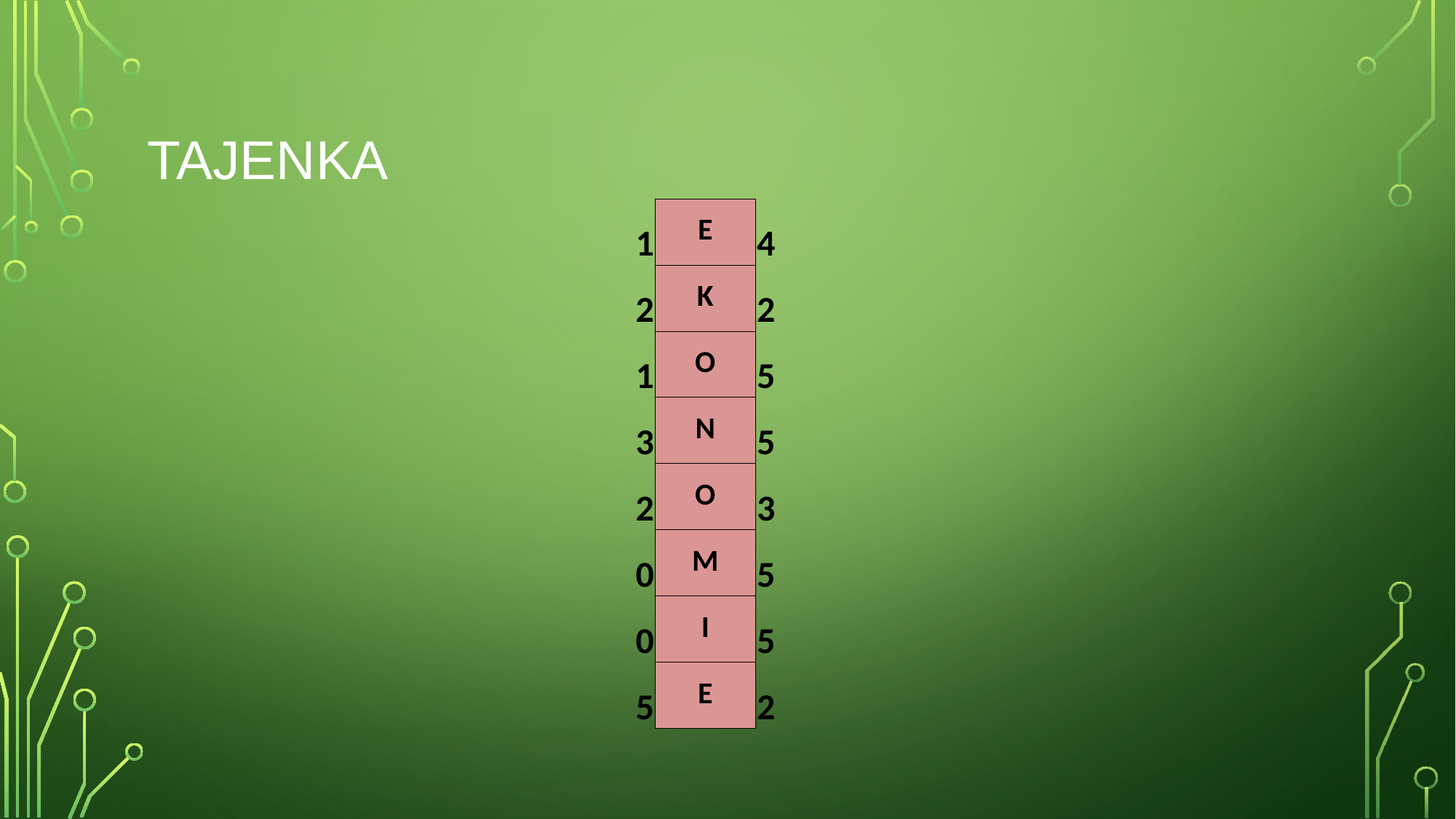

# Tajenka
| 1 | E | 4 |
| --- | --- | --- |
| 2 | K | 2 |
| 1 | O | 5 |
| 3 | N | 5 |
| 2 | O | 3 |
| 0 | M | 5 |
| 0 | I | 5 |
| 5 | E | 2 |